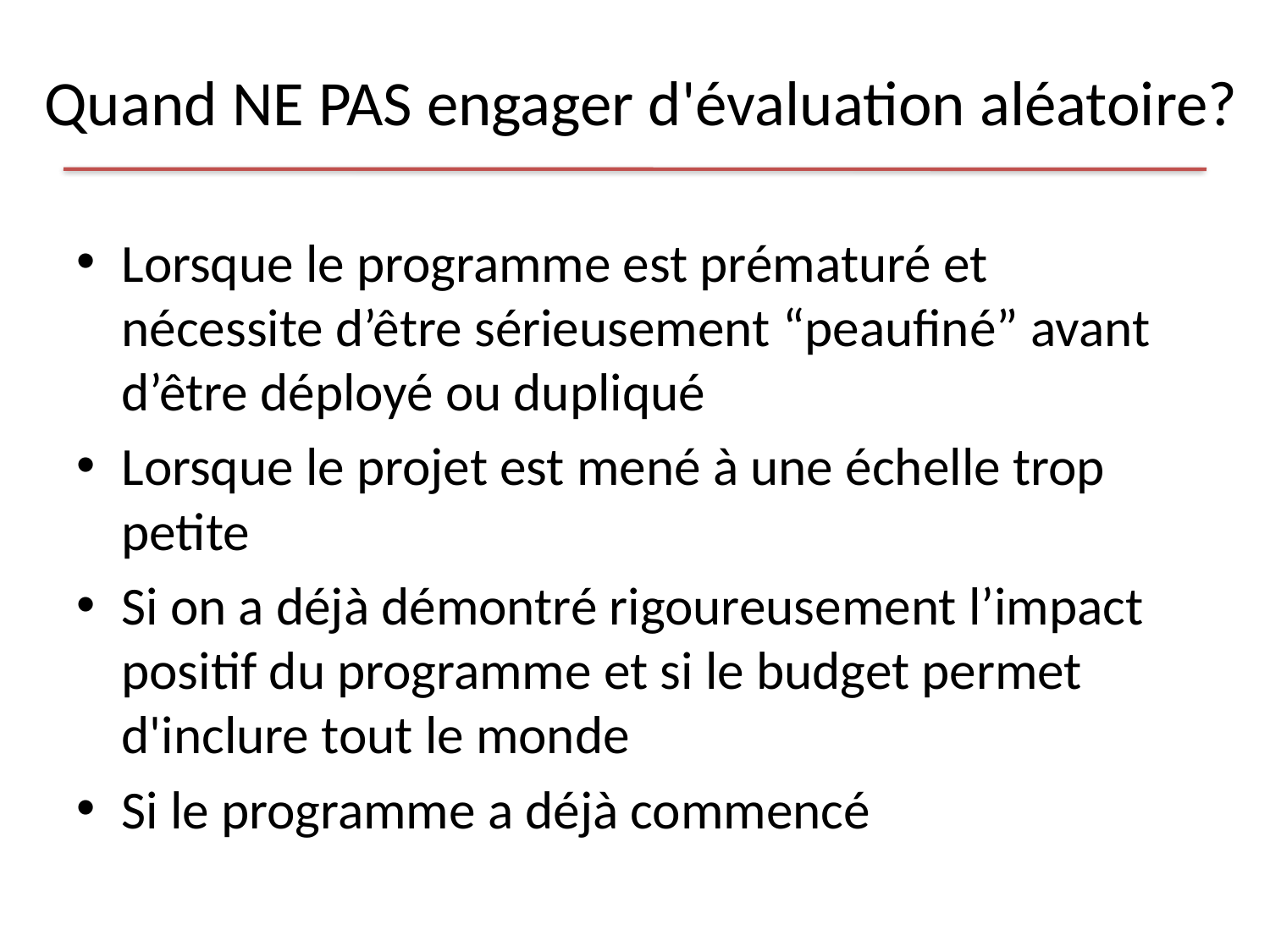

# Quand NE PAS engager d'évaluation aléatoire?
Lorsque le programme est prématuré et nécessite d’être sérieusement “peaufiné” avant d’être déployé ou dupliqué
Lorsque le projet est mené à une échelle trop petite
Si on a déjà démontré rigoureusement l’impact positif du programme et si le budget permet  d'inclure tout le monde
Si le programme a déjà commencé